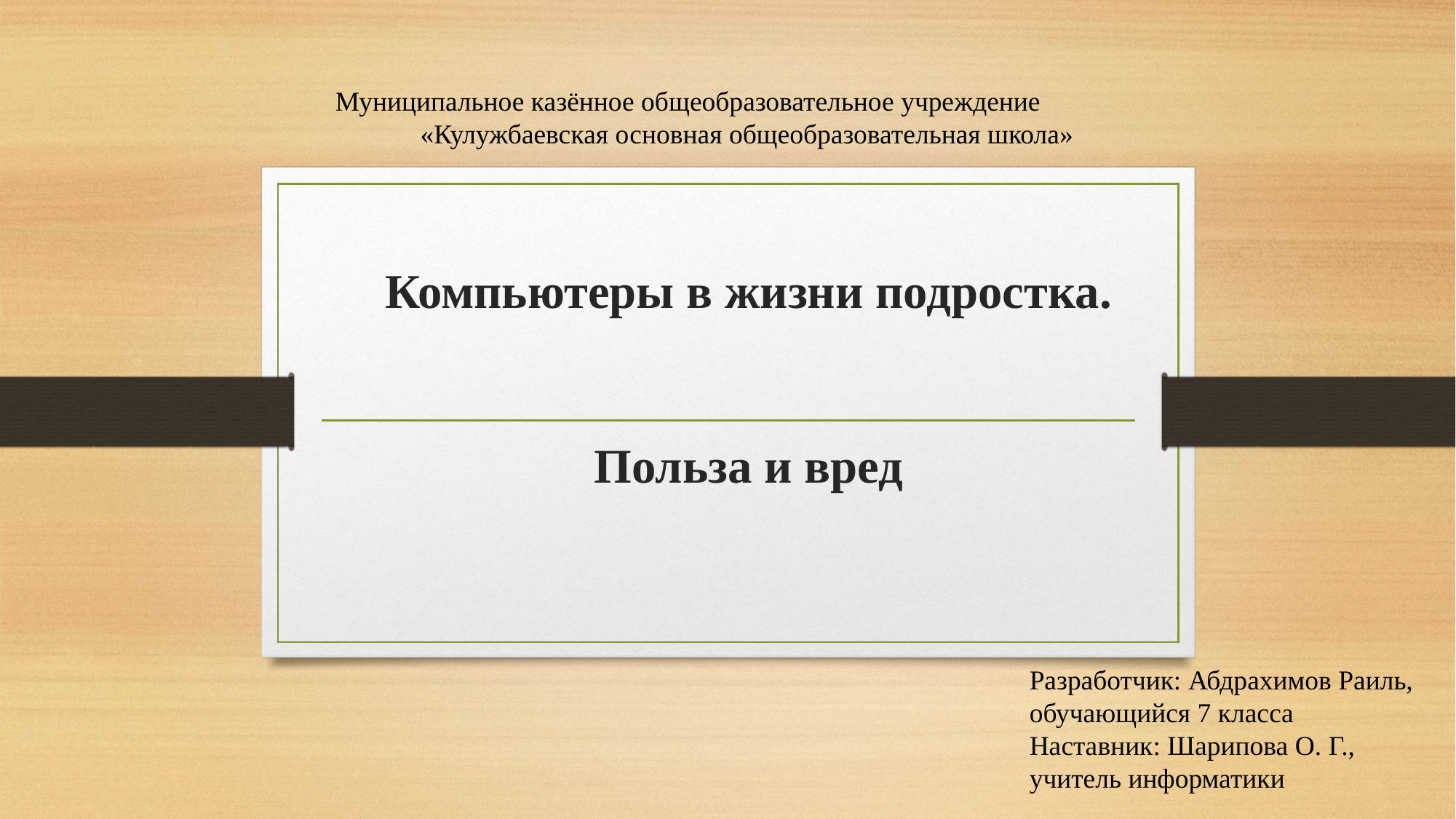

Муниципальное казённое общеобразовательное учреждение                  «Кулужбаевская основная общеобразовательная школа»
# Компьютеры в жизни подростка. Польза и вред
Разработчик: Абдрахимов Раиль,
обучающийся 7 класса
Наставник: Шарипова О. Г.,
учитель информатики